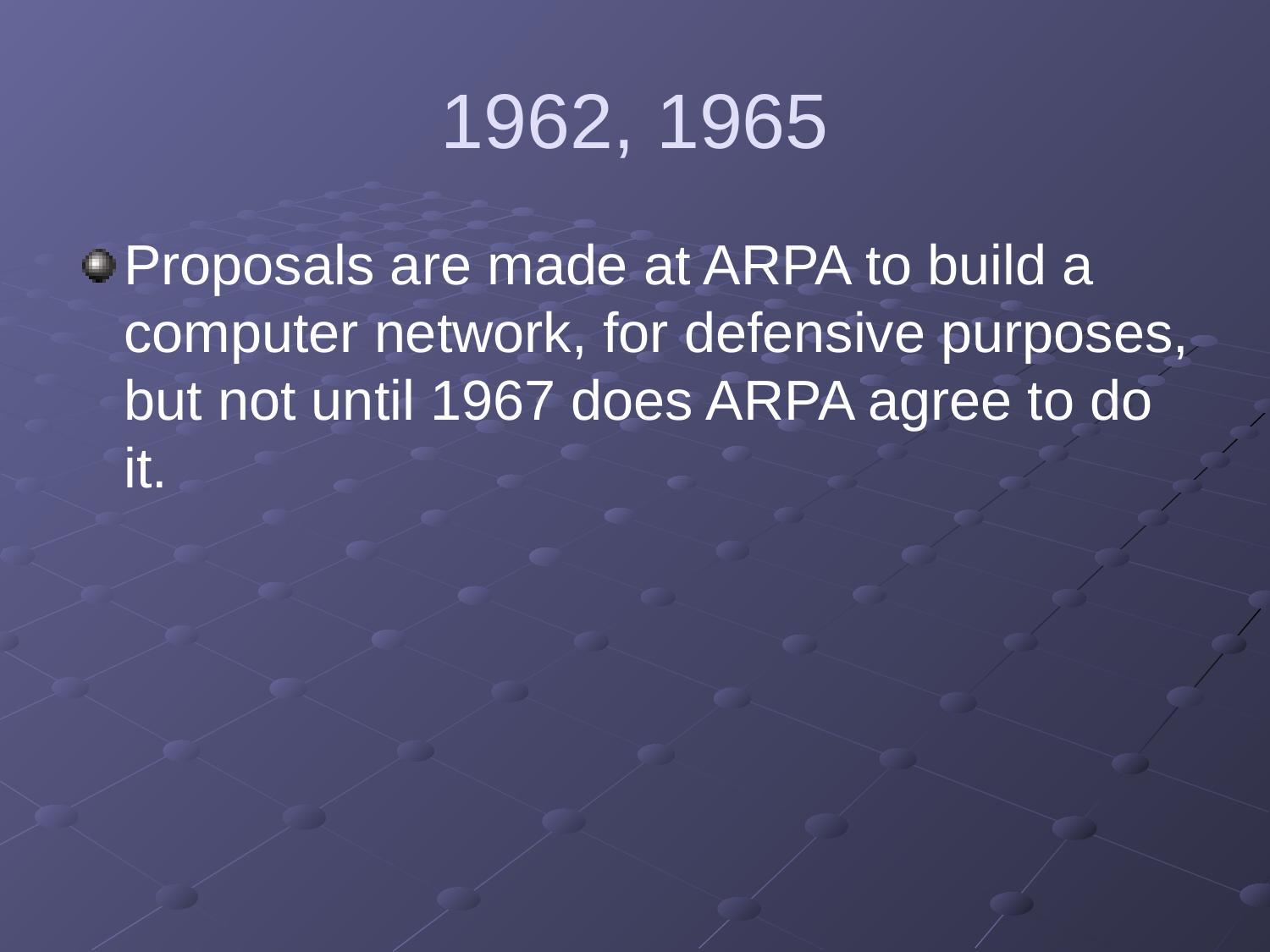

# 1962, 1965
Proposals are made at ARPA to build a computer network, for defensive purposes, but not until 1967 does ARPA agree to do it.